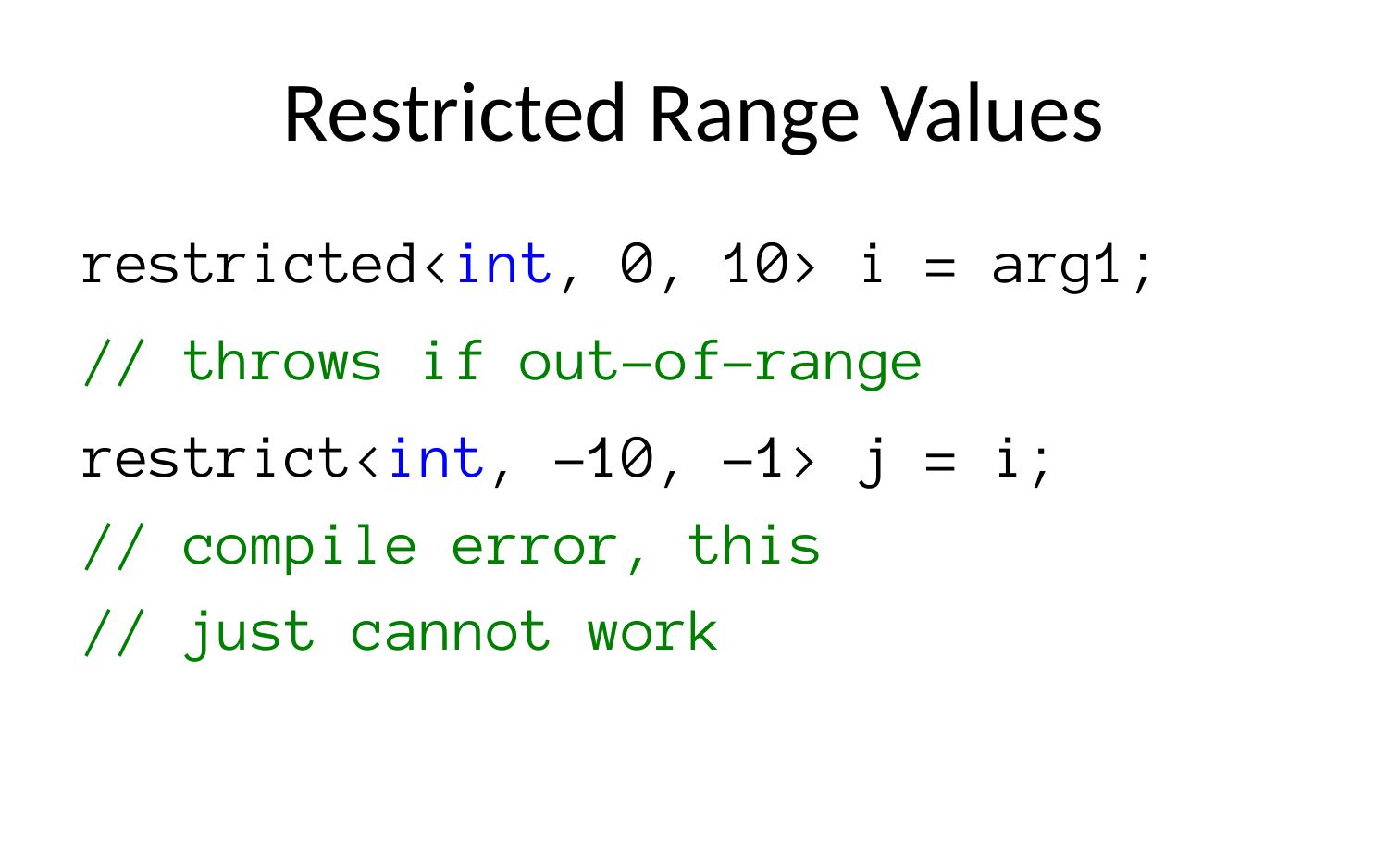

# Restricted Range Values
restricted<int, 0, 10> i = arg1;
// throws if out-of-range
restrict<int, -10, -1> j = i;
// compile error, this
// just cannot work